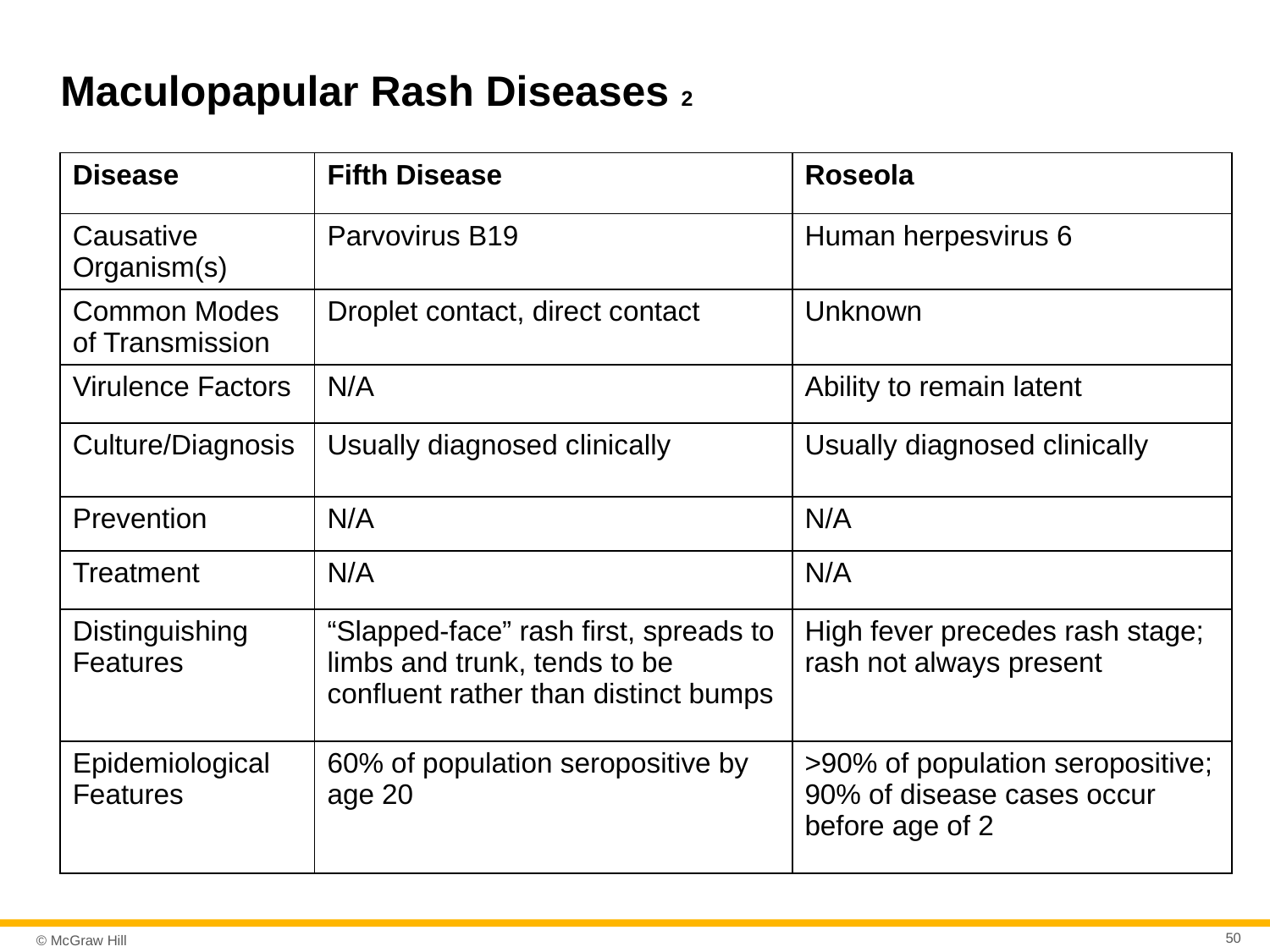

# Maculopapular Rash Diseases 2
| Disease | Fifth Disease | Roseola |
| --- | --- | --- |
| Causative Organism(s) | Parvovirus B19 | Human herpesvirus 6 |
| Common Modes of Transmission | Droplet contact, direct contact | Unknown |
| Virulence Factors | N/A | Ability to remain latent |
| Culture/Diagnosis | Usually diagnosed clinically | Usually diagnosed clinically |
| Prevention | N/A | N/A |
| Treatment | N/A | N/A |
| Distinguishing Features | “Slapped-face” rash first, spreads to limbs and trunk, tends to be confluent rather than distinct bumps | High fever precedes rash stage; rash not always present |
| Epidemiological Features | 60% of population seropositive by age 20 | >90% of population seropositive; 90% of disease cases occur before age of 2 |